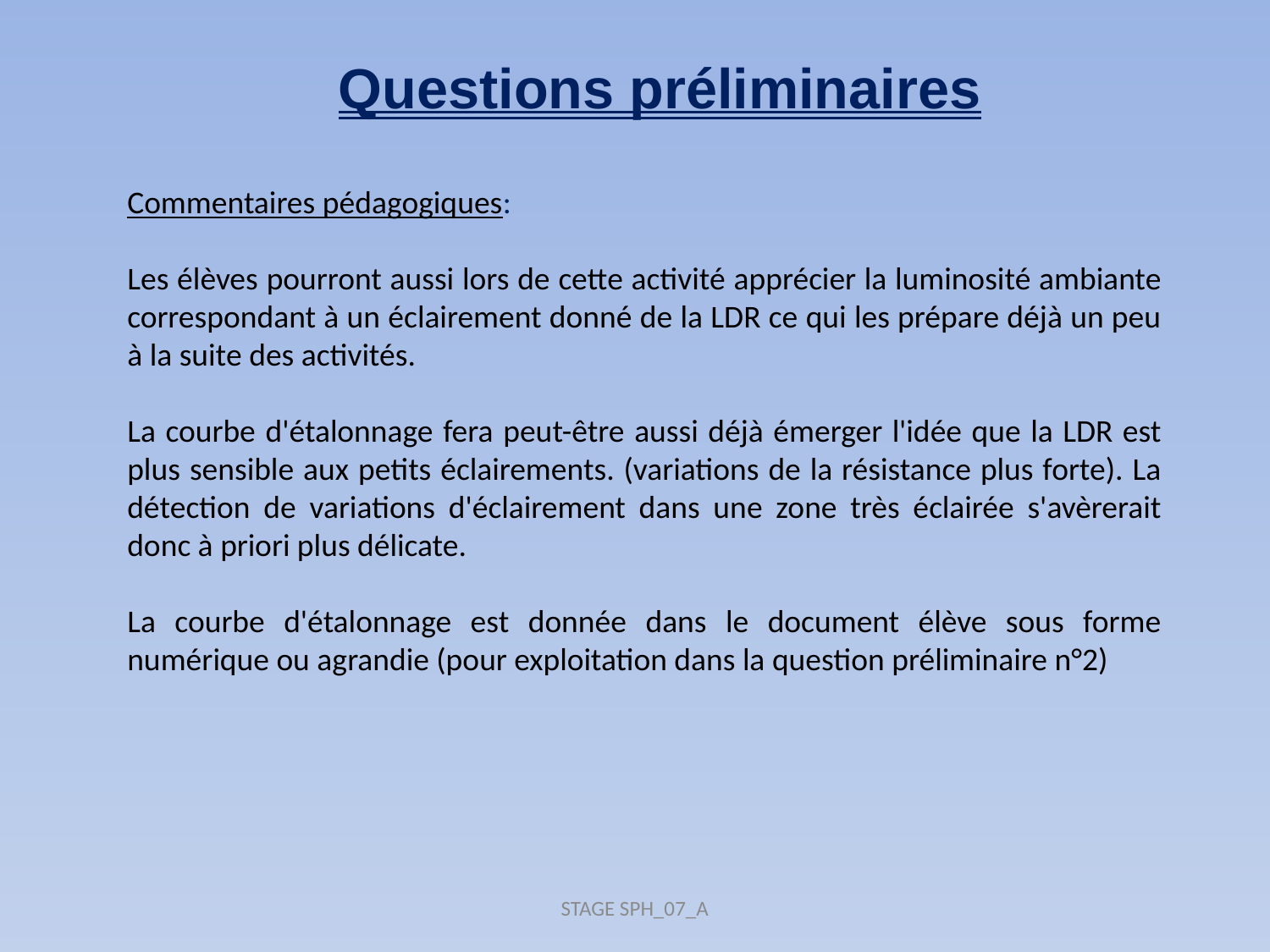

Questions préliminaires
Commentaires pédagogiques:

Les élèves pourront aussi lors de cette activité apprécier la luminosité ambiante correspondant à un éclairement donné de la LDR ce qui les prépare déjà un peu à la suite des activités.

La courbe d'étalonnage fera peut-être aussi déjà émerger l'idée que la LDR est plus sensible aux petits éclairements. (variations de la résistance plus forte). La détection de variations d'éclairement dans une zone très éclairée s'avèrerait donc à priori plus délicate.

La courbe d'étalonnage est donnée dans le document élève sous forme numérique ou agrandie (pour exploitation dans la question préliminaire n°2)

STAGE SPH_07_A